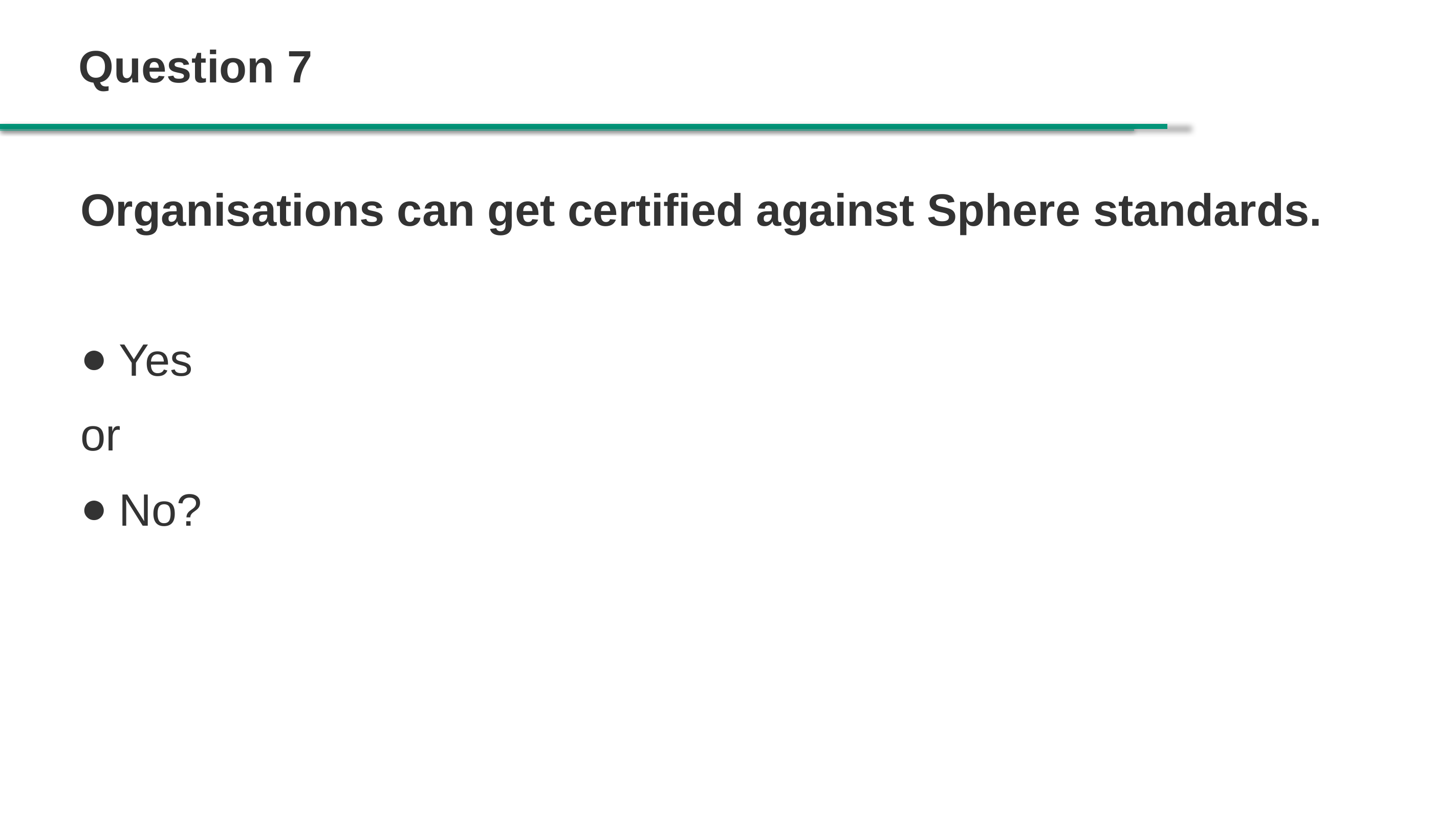

# Question 7

Organisations can get certified against Sphere standards.

Yes
or
No?

How many